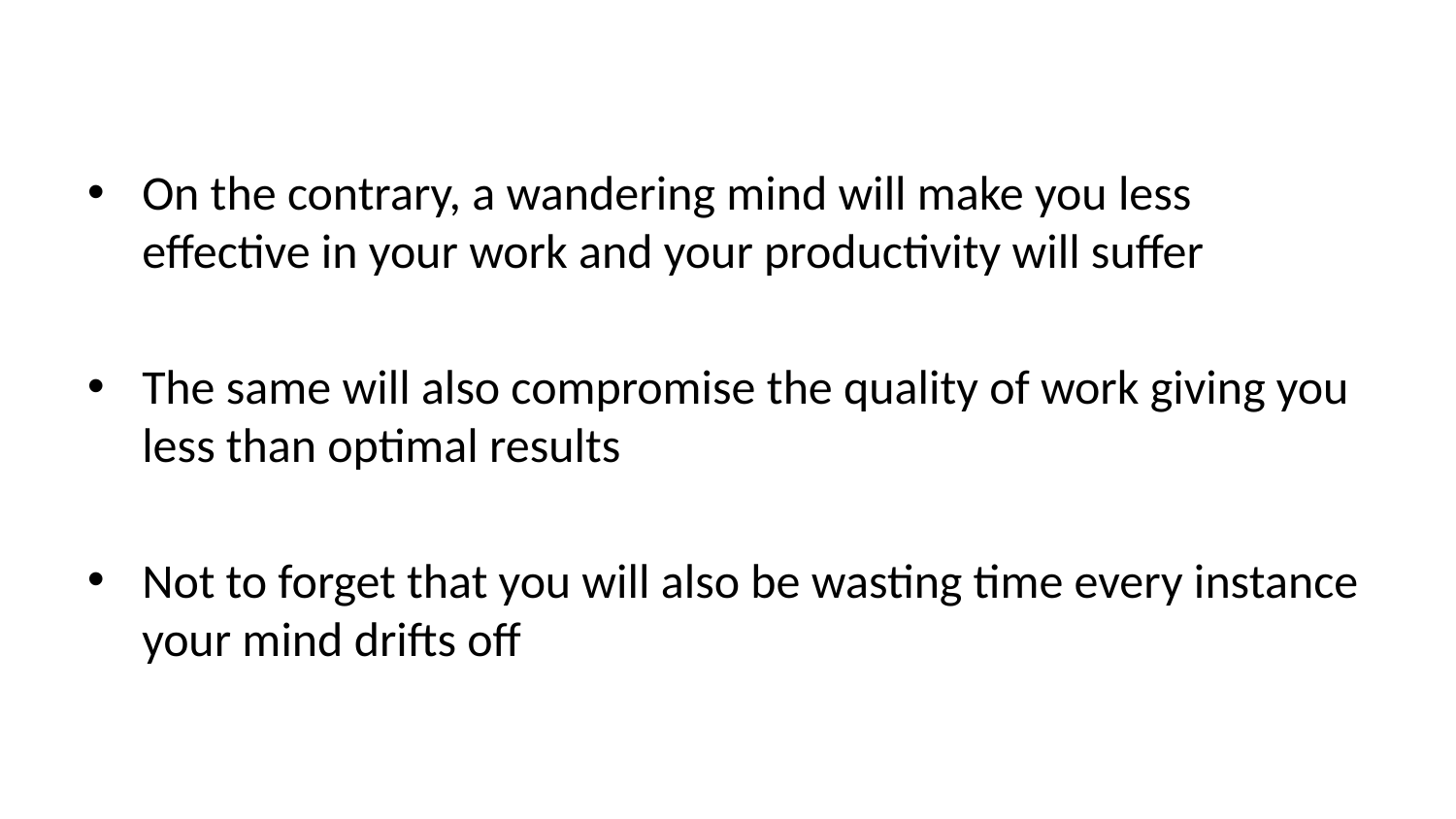

On the contrary, a wandering mind will make you less effective in your work and your productivity will suffer

The same will also compromise the quality of work giving you less than optimal results

Not to forget that you will also be wasting time every instance your mind drifts off